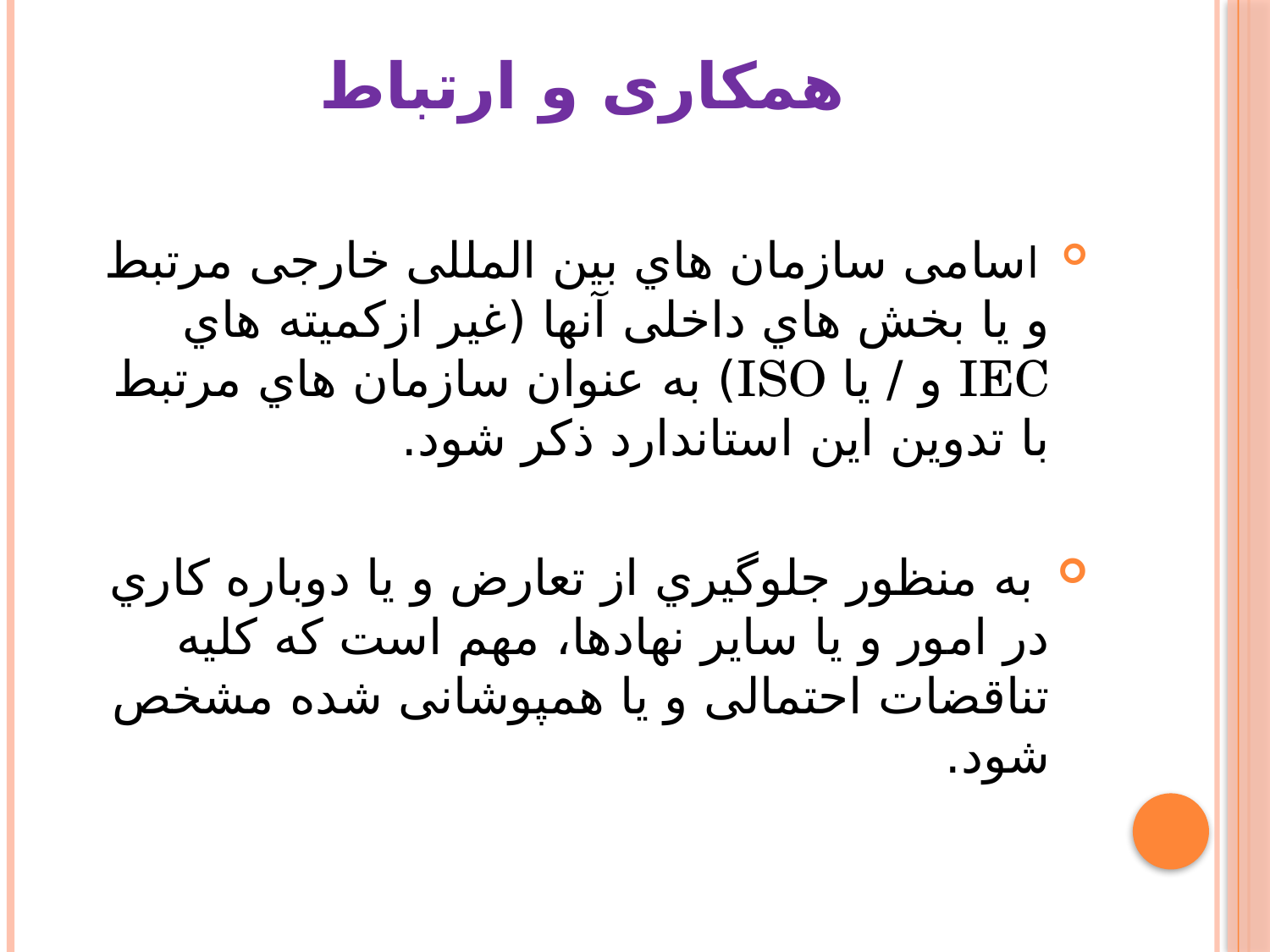

# همکاری و ارتباط
 اسامی سازمان هاي بین المللی خارجی مرتبط و یا بخش هاي داخلی آنها (غیر ازکمیته هاي  IEC و / یا ISO) به عنوان سازمان هاي مرتبط با تدوین این استاندارد ذکر شود.

 به منظور جلوگیري از تعارض و یا دوباره کاري در امور و یا سایر نهادها، مهم است که کلیه تناقضات احتمالی و یا همپوشانی شده مشخص شود.